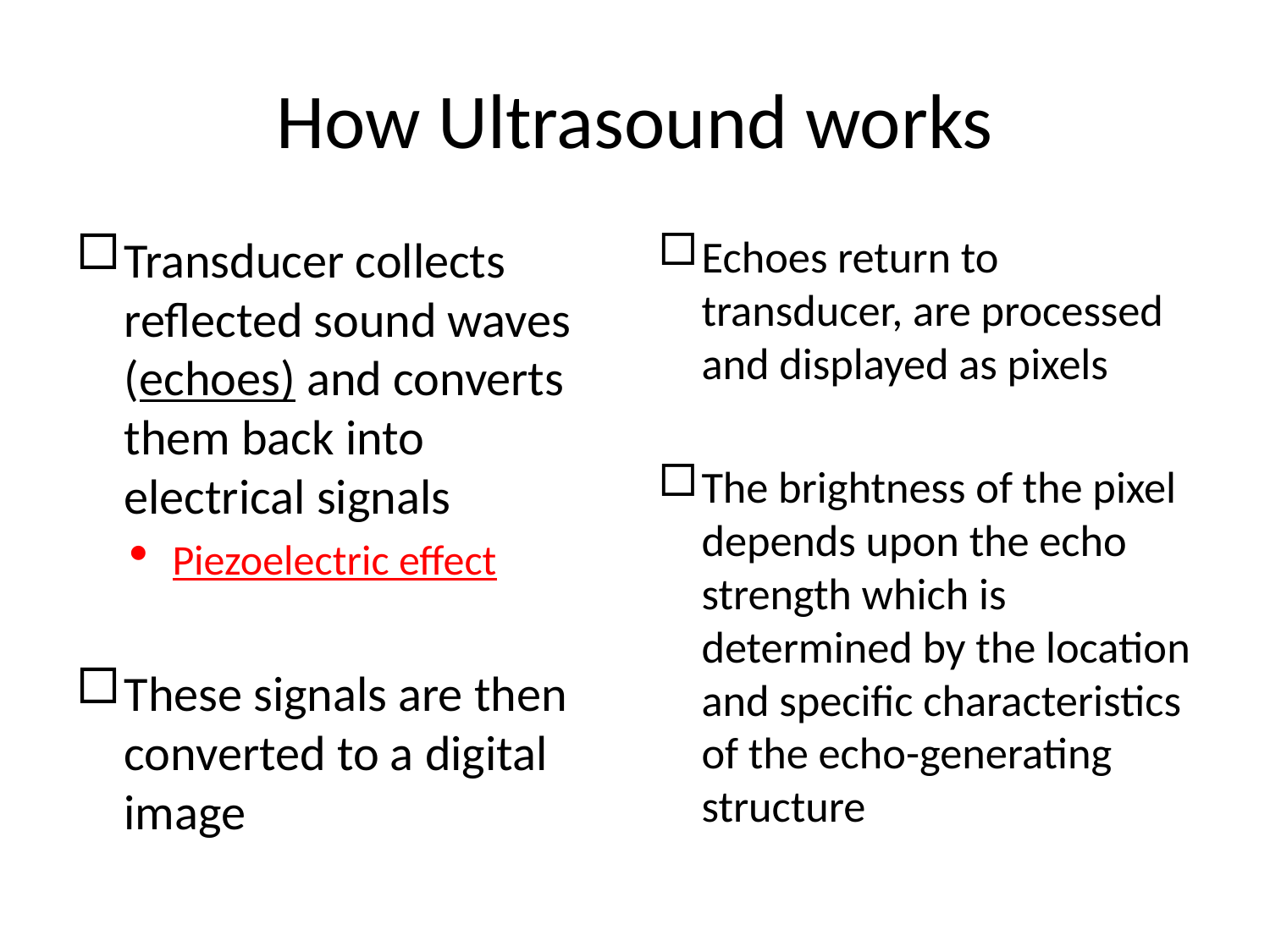

# How Ultrasound works
Transducer collects reflected sound waves (echoes) and converts them back into electrical signals
Piezoelectric effect

These signals are then converted to a digital image
Echoes return to transducer, are processed and displayed as pixels

The brightness of the pixel depends upon the echo strength which is determined by the location and specific characteristics of the echo-generating structure